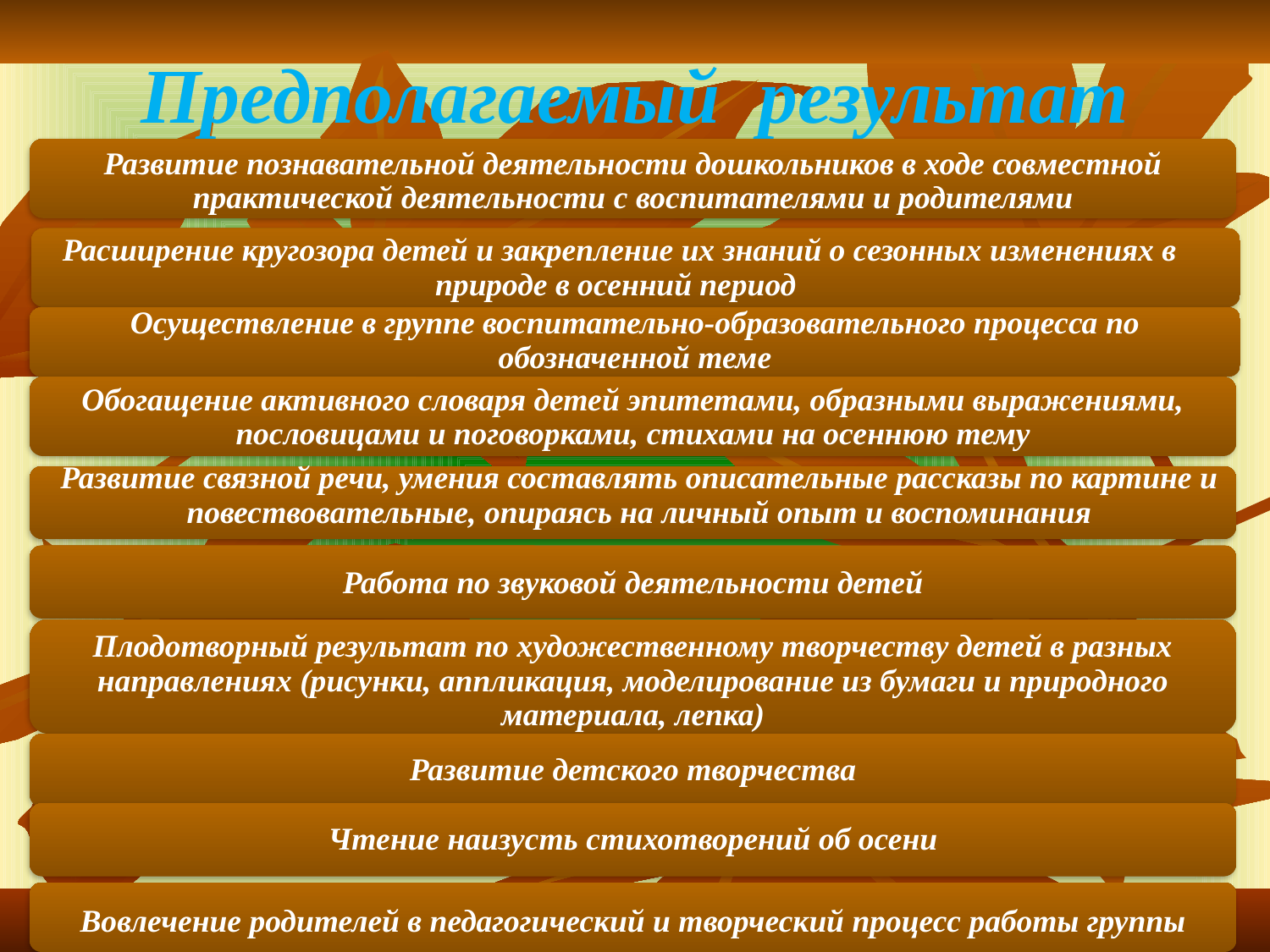

Предполагаемый  результат

Развитие познавательной деятельности дошкольников в ходе совместной практической деятельности с воспитателями и родителями

 Расширение кругозора детей и закрепление их знаний о сезонных изменениях в природе в осенний период

Осуществление в группе воспитательно-образовательного процесса по обозначенной теме

Обогащение активного словаря детей эпитетами, образными выражениями, пословицами и поговорками, стихами на осеннюю тему
Развитие связной речи, умения составлять описательные рассказы по картине и повествовательные, опираясь на личный опыт и воспоминания

Работа по звуковой деятельности детей

Плодотворный результат по художественному творчеству детей в разных направлениях (рисунки, аппликация, моделирование из бумаги и природного материала, лепка)

Развитие детского творчества

Чтение наизусть стихотворений об осени

Вовлечение родителей в педагогический и творческий процесс работы группы